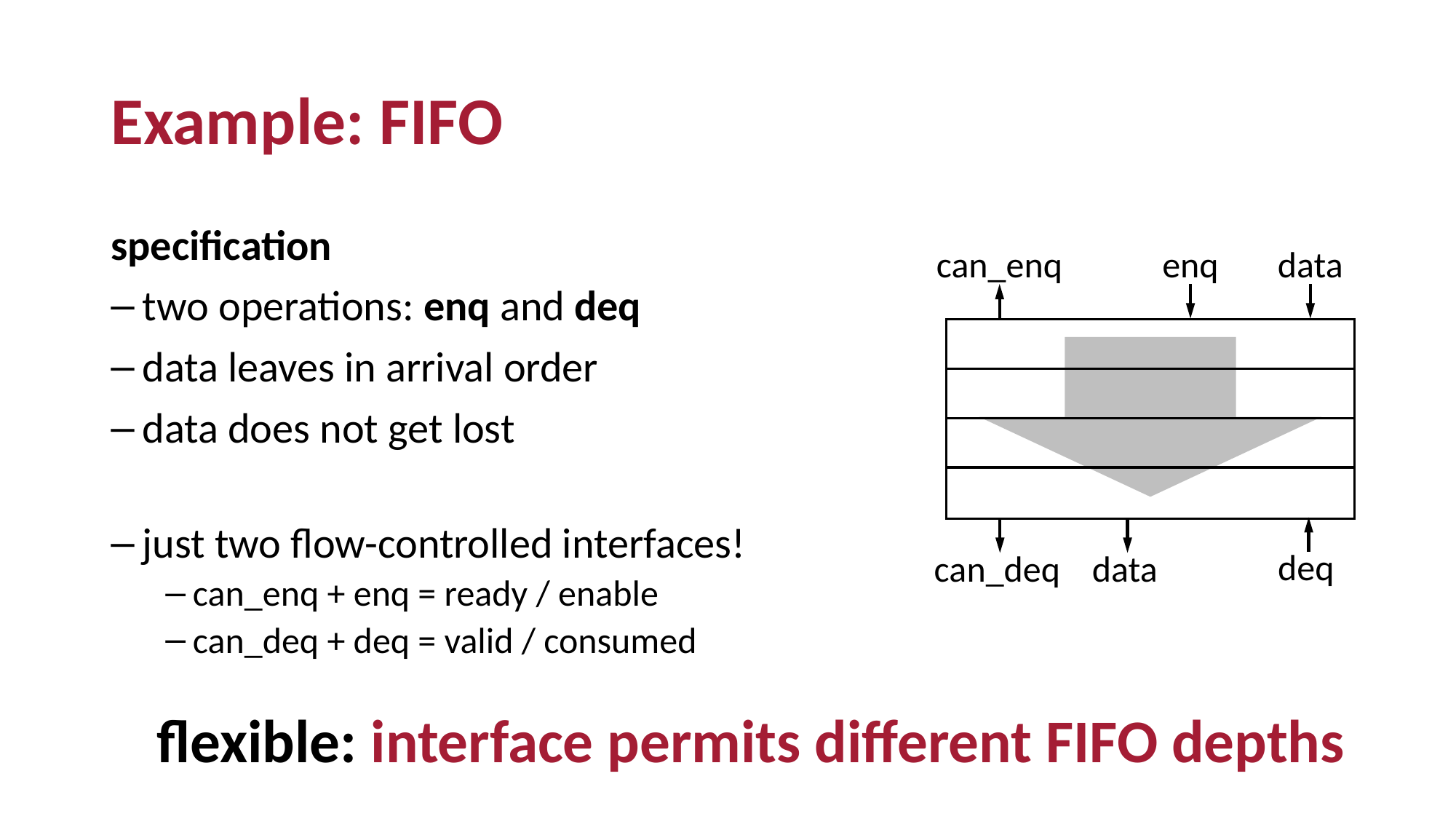

# Example: FIFO
specification
two operations: enq and deq
data leaves in arrival order
data does not get lost

just two flow-controlled interfaces!
can_enq + enq = ready / enable
can_deq + deq = valid / consumed
can_enq
enq
data

deq
can_deq
data
flexible: interface permits different FIFO depths